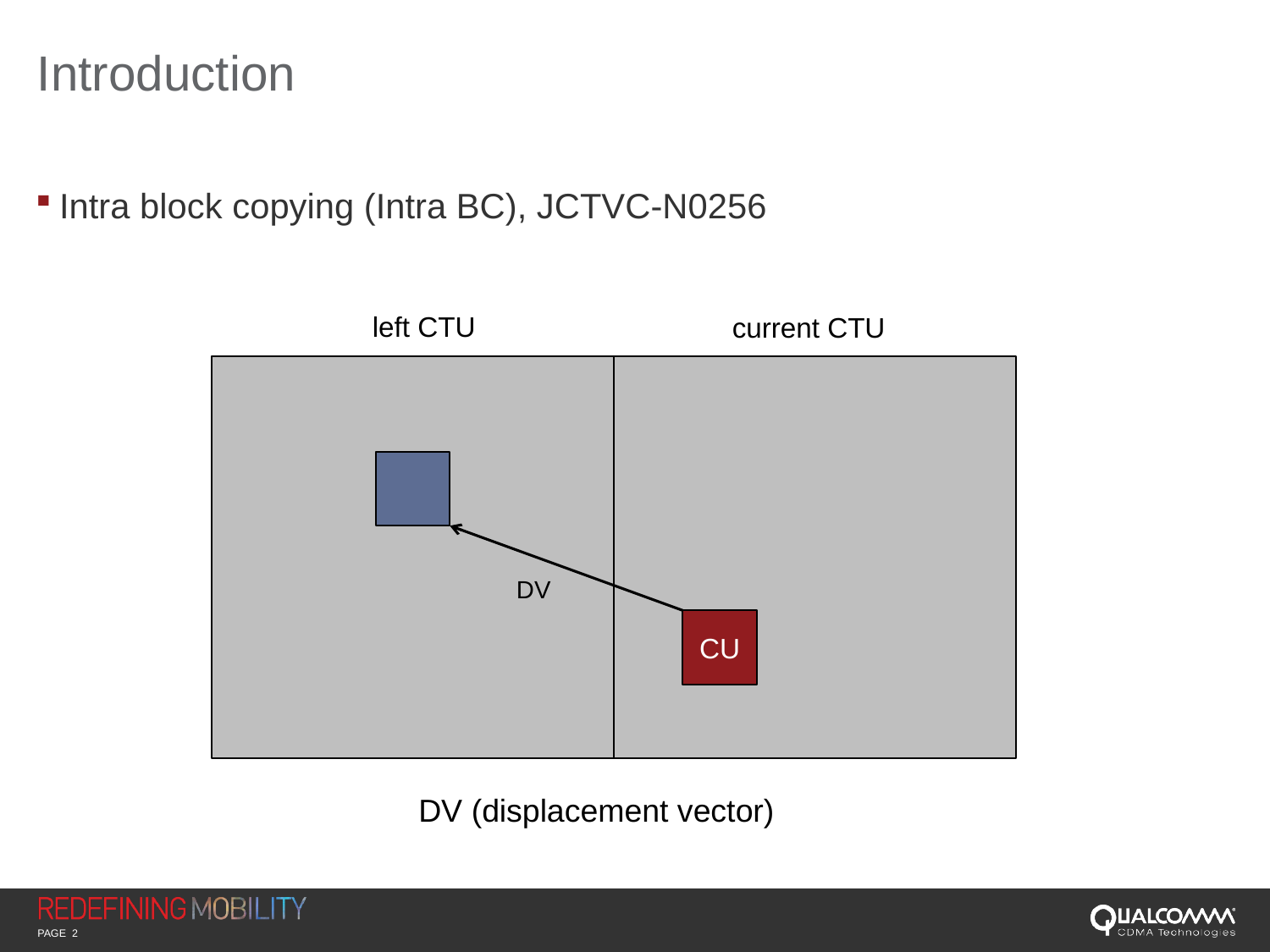

# Introduction

Intra block copying (Intra BC), JCTVC-N0256

left CTU
current CTU

CU
DV
DV (displacement vector)